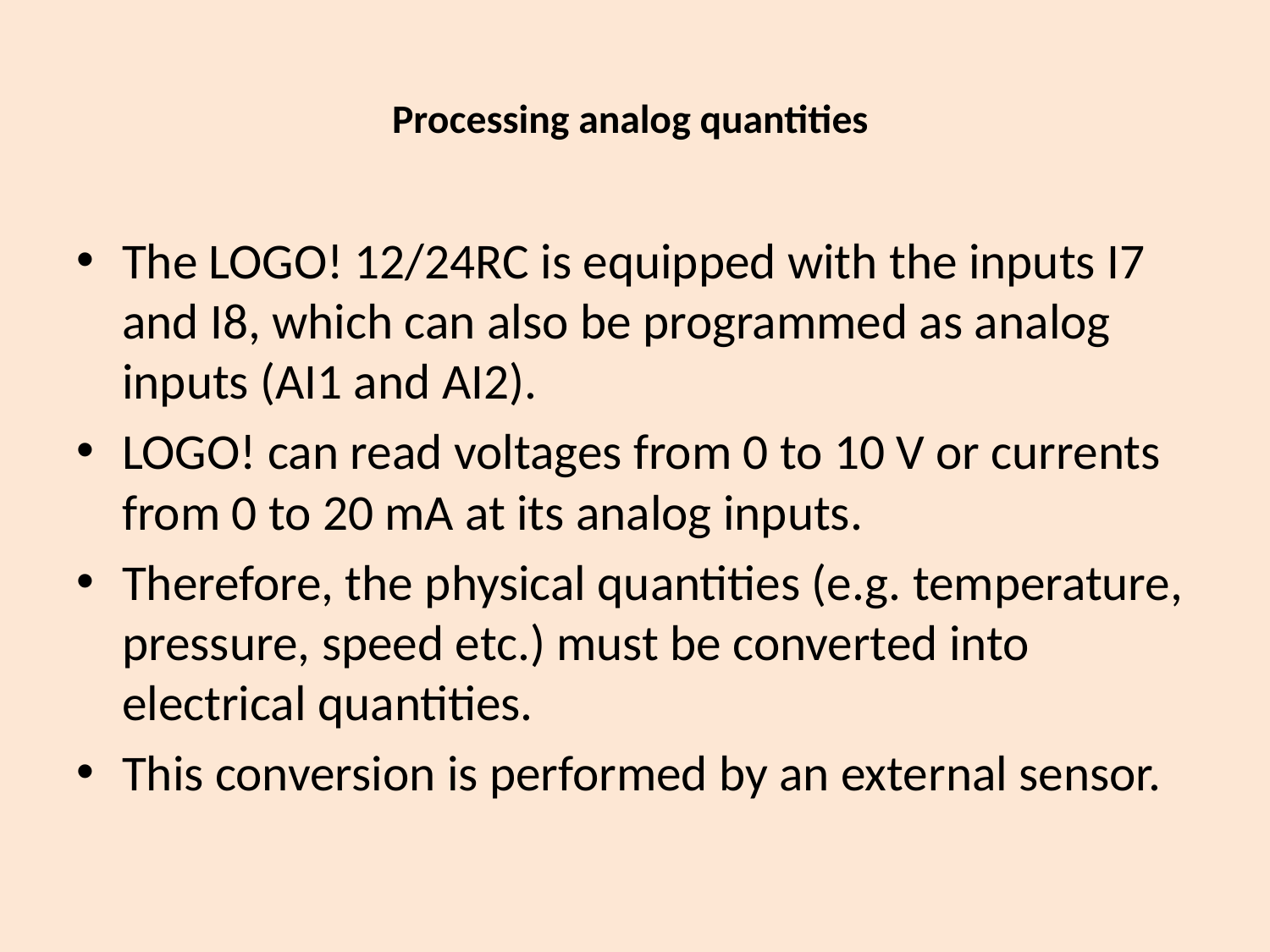

# Processing analog quantities
The LOGO! 12/24RC is equipped with the inputs I7 and I8, which can also be programmed as analog inputs (AI1 and AI2).
LOGO! can read voltages from 0 to 10 V or currents from 0 to 20 mA at its analog inputs.
Therefore, the physical quantities (e.g. temperature, pressure, speed etc.) must be converted into electrical quantities.
This conversion is performed by an external sensor.